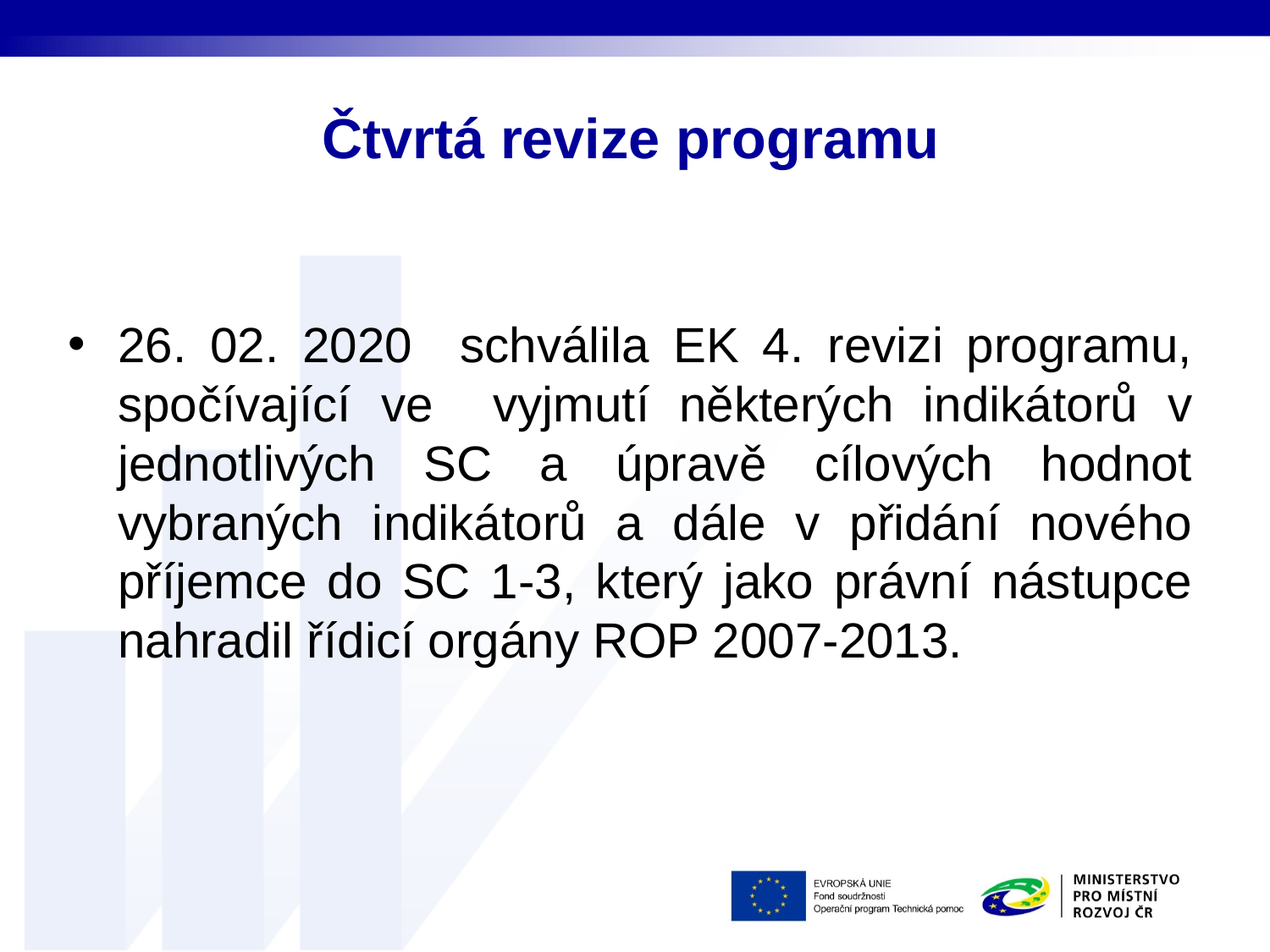

# Čtvrtá revize programu

26. 02. 2020  schválila EK 4. revizi programu, spočívající ve  vyjmutí některých indikátorů v jednotlivých SC a úpravě cílových hodnot vybraných indikátorů a dále v přidání nového příjemce do SC 1-3, který jako právní nástupce nahradil řídicí orgány ROP 2007-2013.